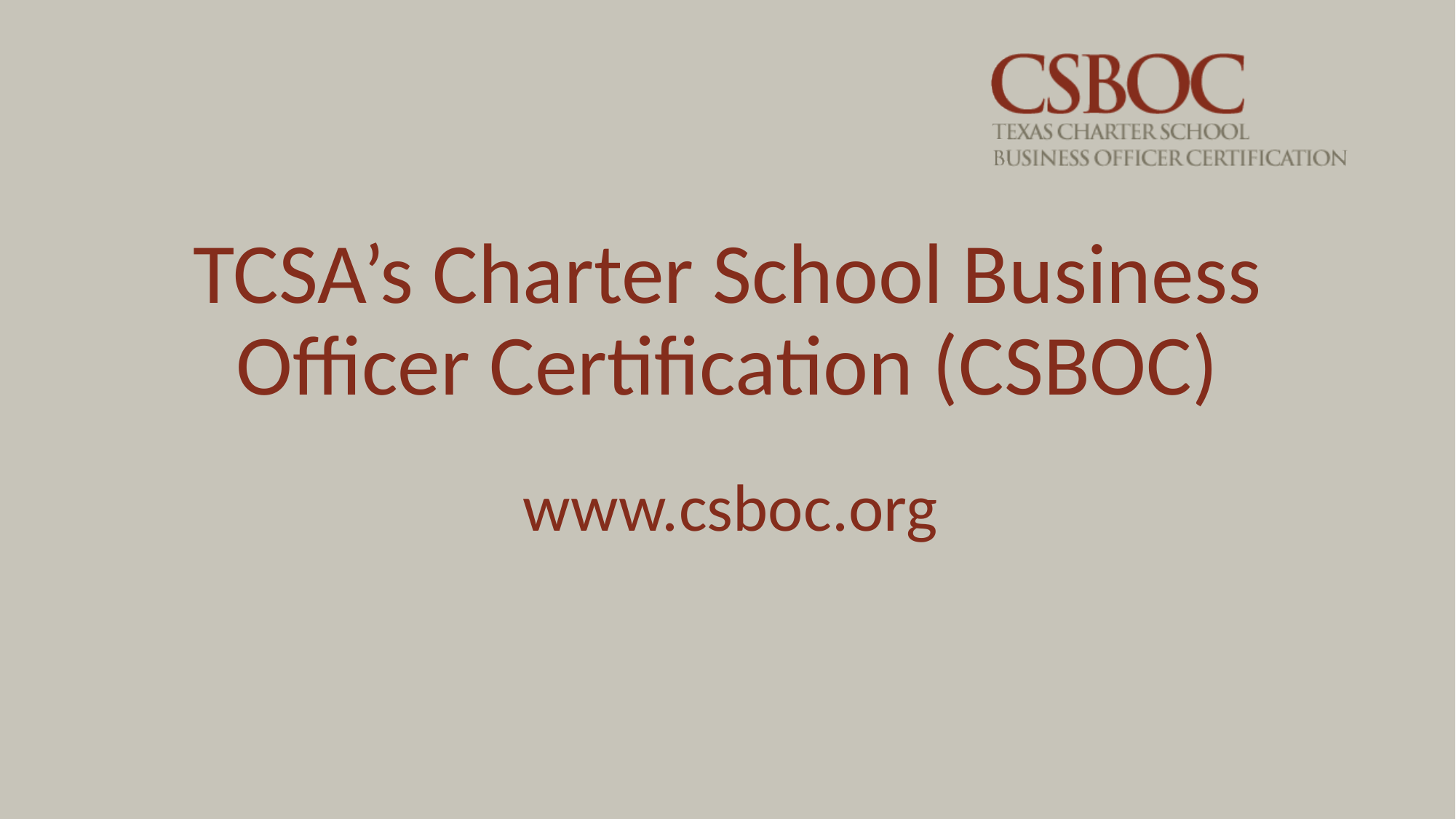

# TCSA’s Charter School Business Officer Certification (CSBOC)
www.csboc.org